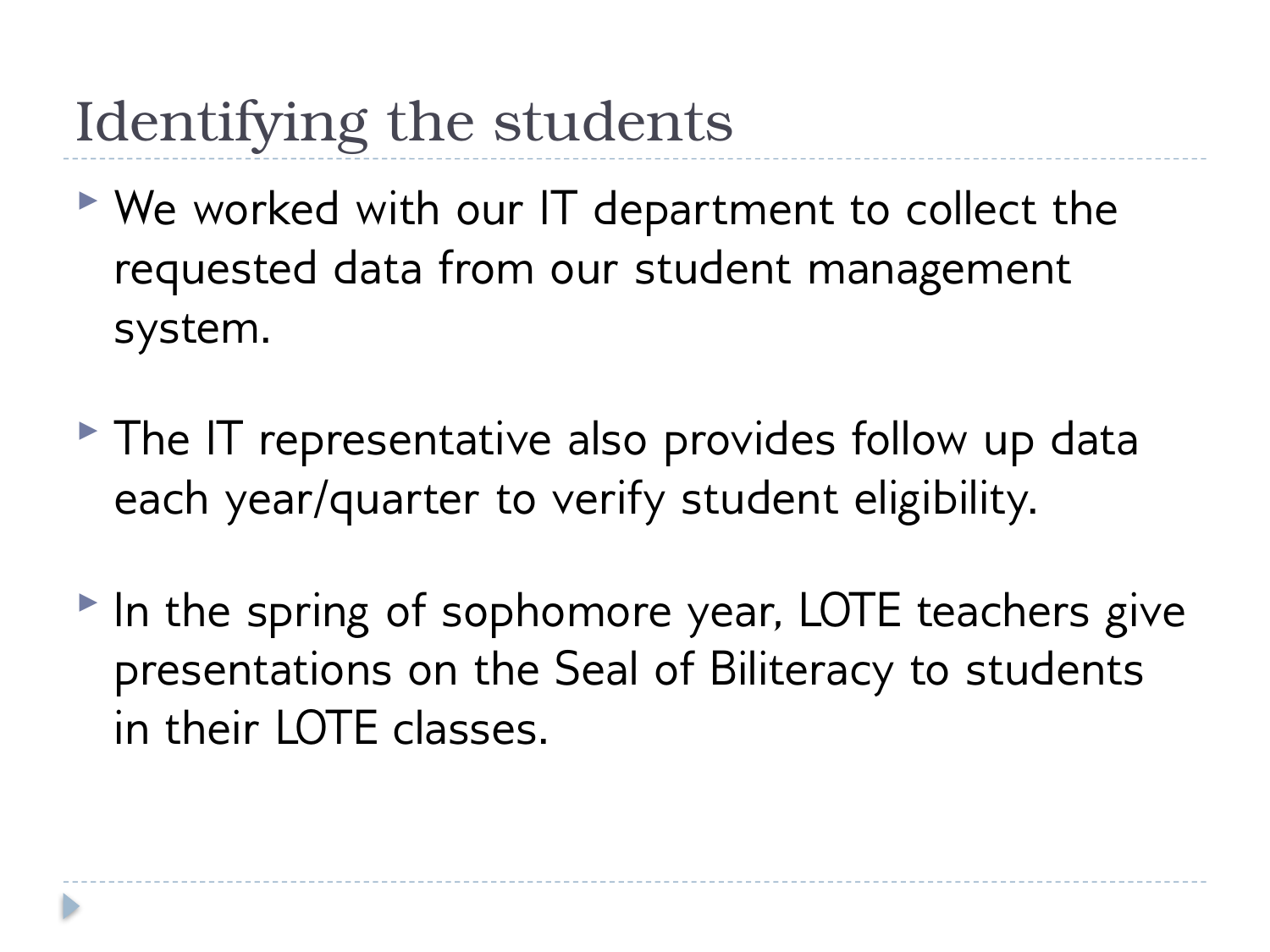

# Identifying the students
We worked with our IT department to collect the requested data from our student management system.
The IT representative also provides follow up data each year/quarter to verify student eligibility.
In the spring of sophomore year, LOTE teachers give presentations on the Seal of Biliteracy to students in their LOTE classes.